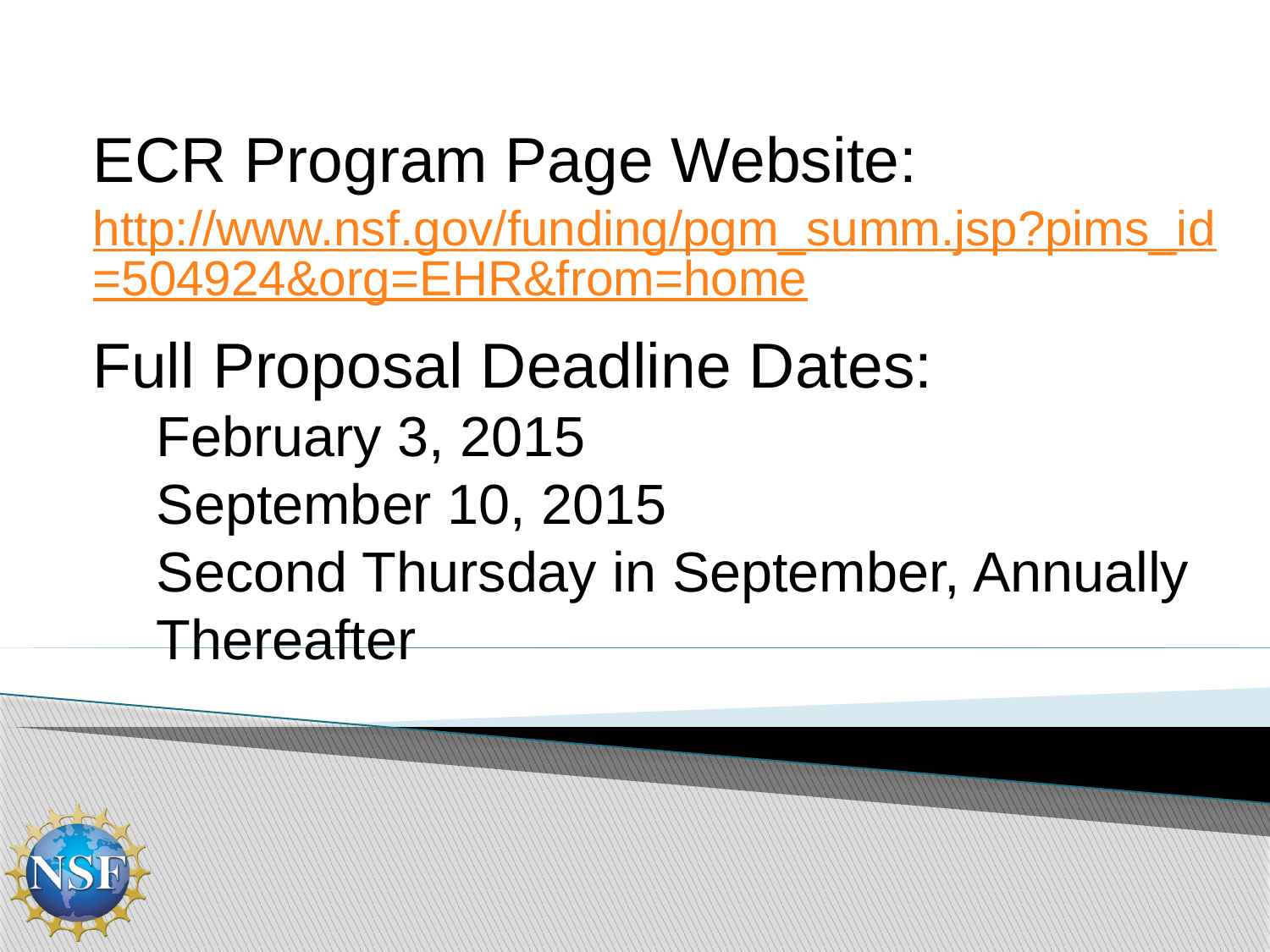

ECR Program Page Website:
http://www.nsf.gov/funding/pgm_summ.jsp?pims_id=504924&org=EHR&from=home

Full Proposal Deadline Dates:
February 3, 2015
September 10, 2015
Second Thursday in September, Annually Thereafter